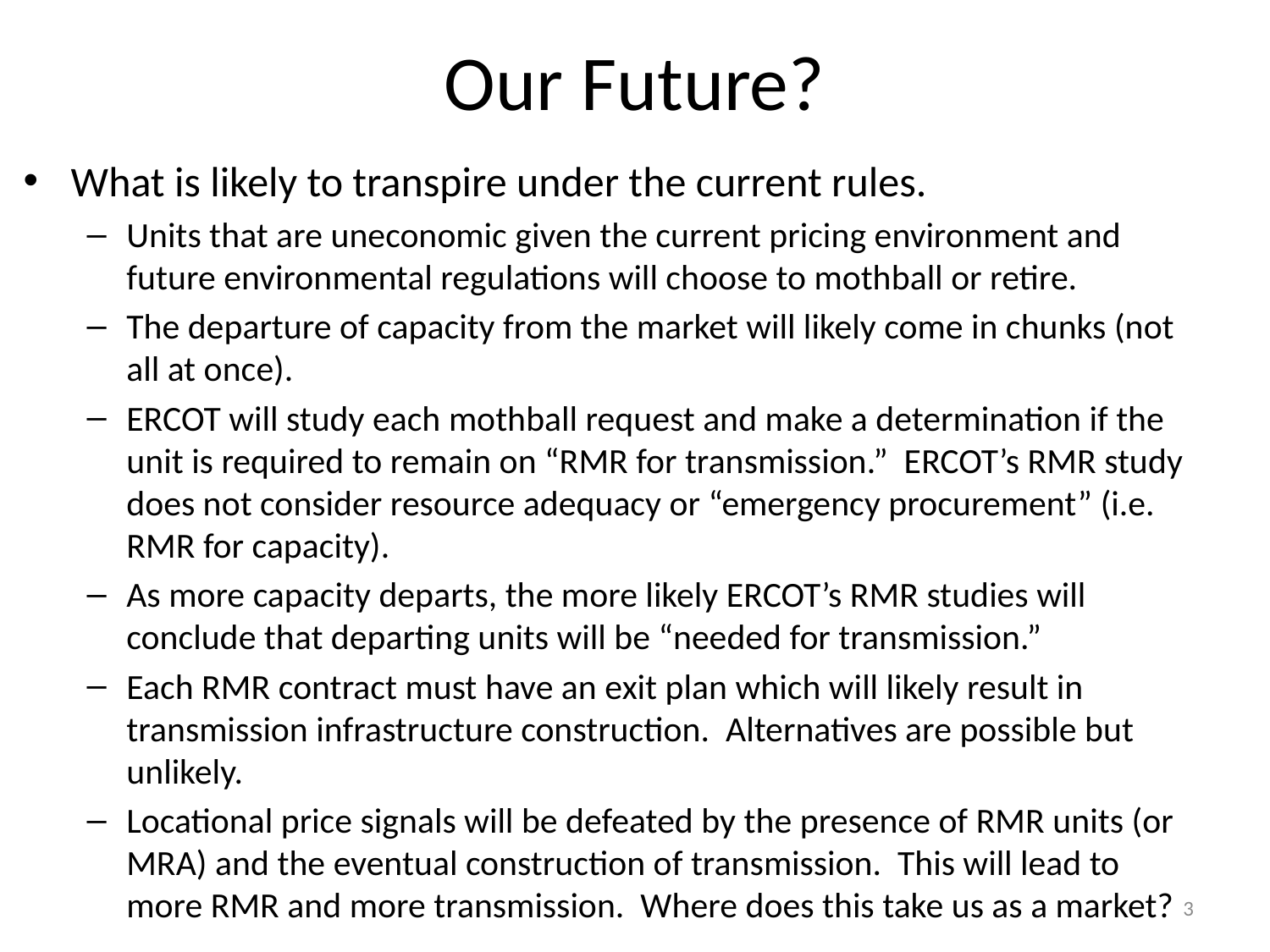

# Our Future?
What is likely to transpire under the current rules.
Units that are uneconomic given the current pricing environment and future environmental regulations will choose to mothball or retire.
The departure of capacity from the market will likely come in chunks (not all at once).
ERCOT will study each mothball request and make a determination if the unit is required to remain on “RMR for transmission.”  ERCOT’s RMR study does not consider resource adequacy or “emergency procurement” (i.e. RMR for capacity).
As more capacity departs, the more likely ERCOT’s RMR studies will conclude that departing units will be “needed for transmission.”
Each RMR contract must have an exit plan which will likely result in transmission infrastructure construction.  Alternatives are possible but unlikely.
Locational price signals will be defeated by the presence of RMR units (or MRA) and the eventual construction of transmission.  This will lead to more RMR and more transmission.  Where does this take us as a market?

3